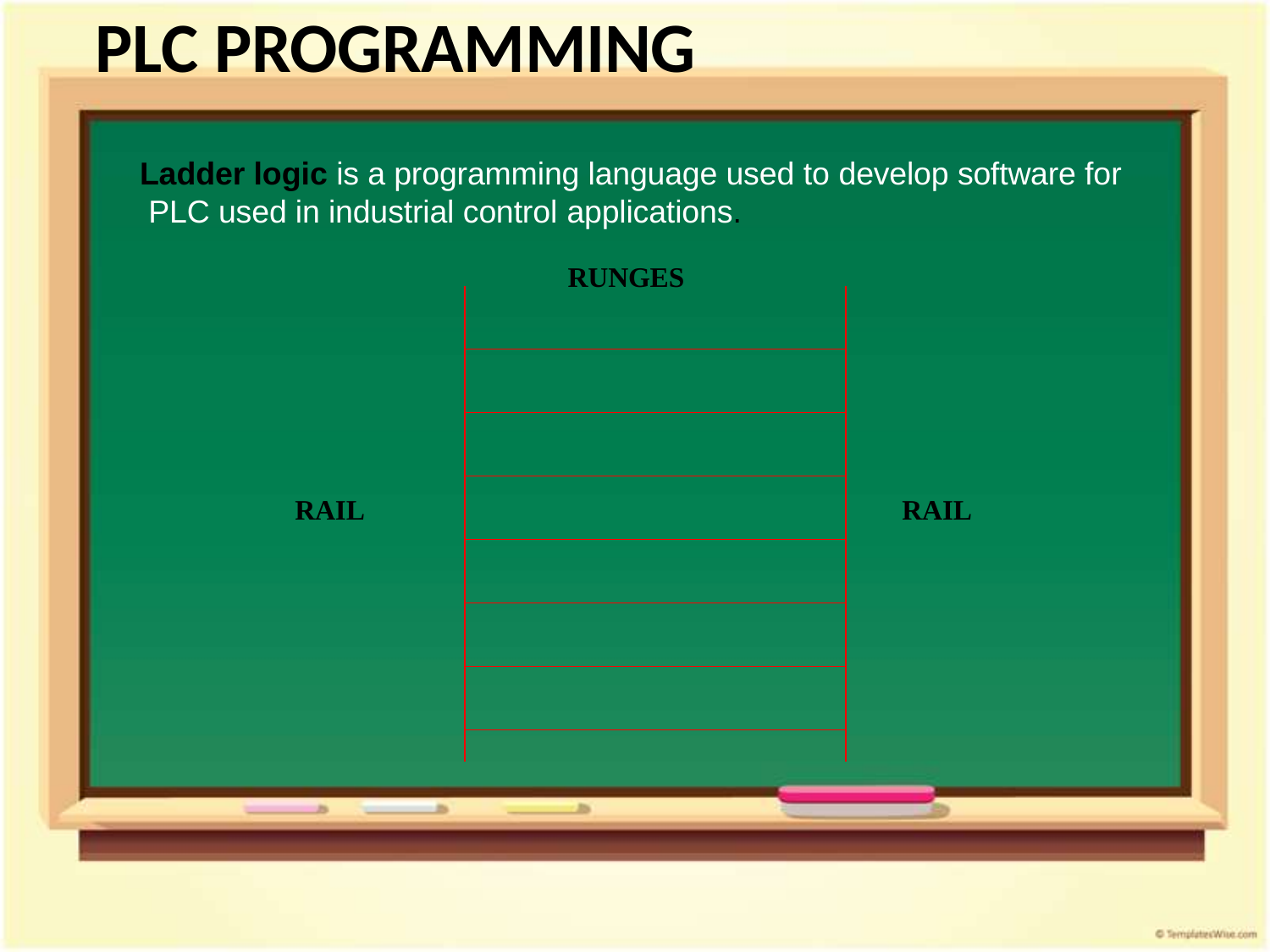

# PLC PROGRAMMING
Ladder logic is a programming language used to develop software for  PLC used in industrial control applications.
RUNGES
|  |
| --- |
|  |
|  |
|  |
|  |
|  |
|  |
|  |
RAIL
RAIL